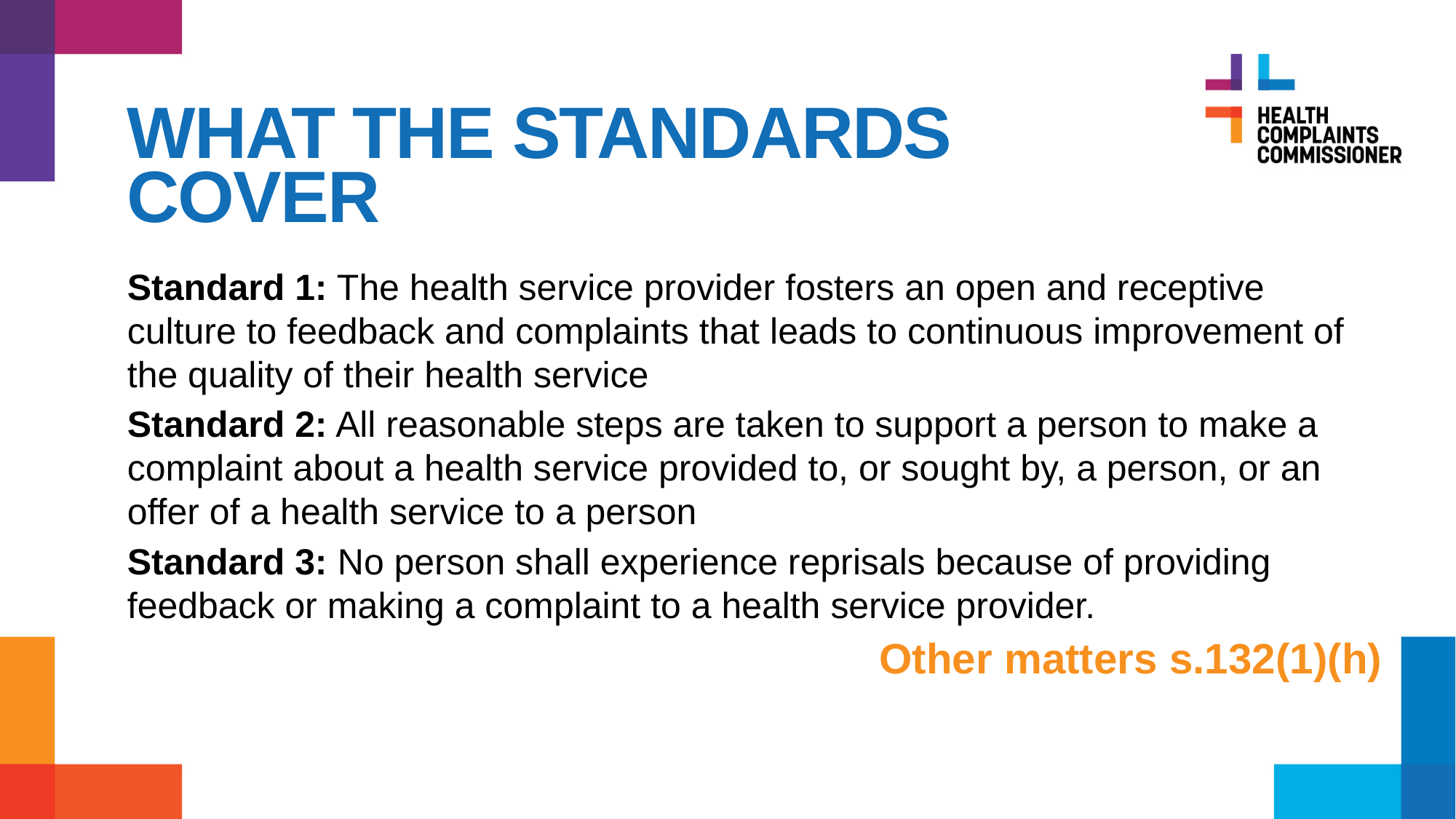

# What the standards  cover
Standard 1: The health service provider fosters an open and receptive culture to feedback and complaints that leads to continuous improvement of the quality of their health service
Standard 2: All reasonable steps are taken to support a person to make a complaint about a health service provided to, or sought by, a person, or an offer of a health service to a person
Standard 3: No person shall experience reprisals because of providing feedback or making a complaint to a health service provider.
Other matters s.132(1)(h)